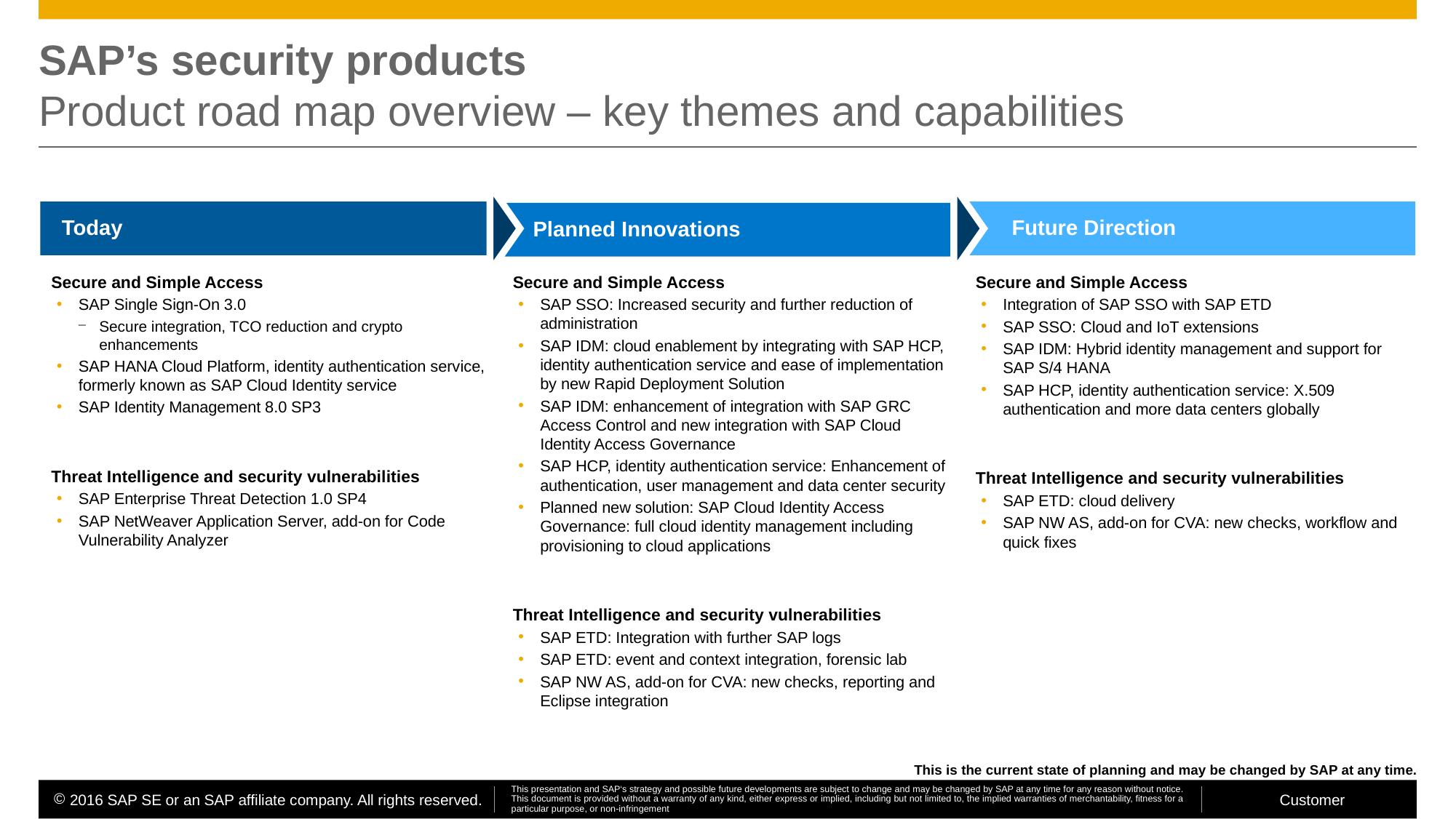

# SAP’s security products Product road map overview – key themes and capabilities
Secure and Simple Access
SAP Single Sign-On 3.0
Secure integration, TCO reduction and crypto enhancements
SAP HANA Cloud Platform, identity authentication service, formerly known as SAP Cloud Identity service
SAP Identity Management 8.0 SP3

Threat Intelligence and security vulnerabilities
SAP Enterprise Threat Detection 1.0 SP4
SAP NetWeaver Application Server, add-on for Code Vulnerability Analyzer

Secure and Simple Access
SAP SSO: Increased security and further reduction of administration
SAP IDM: cloud enablement by integrating with SAP HCP, identity authentication service and ease of implementation by new Rapid Deployment Solution
SAP IDM: enhancement of integration with SAP GRC Access Control and new integration with SAP Cloud Identity Access Governance
SAP HCP, identity authentication service: Enhancement of authentication, user management and data center security
Planned new solution: SAP Cloud Identity Access Governance: full cloud identity management including provisioning to cloud applications

Threat Intelligence and security vulnerabilities
SAP ETD: Integration with further SAP logs
SAP ETD: event and context integration, forensic lab
SAP NW AS, add-on for CVA: new checks, reporting and Eclipse integration
Secure and Simple Access
Integration of SAP SSO with SAP ETD
SAP SSO: Cloud and IoT extensions
SAP IDM: Hybrid identity management and support for SAP S/4 HANA
SAP HCP, identity authentication service: X.509 authentication and more data centers globally

Threat Intelligence and security vulnerabilities
SAP ETD: cloud delivery
SAP NW AS, add-on for CVA: new checks, workflow and quick fixes